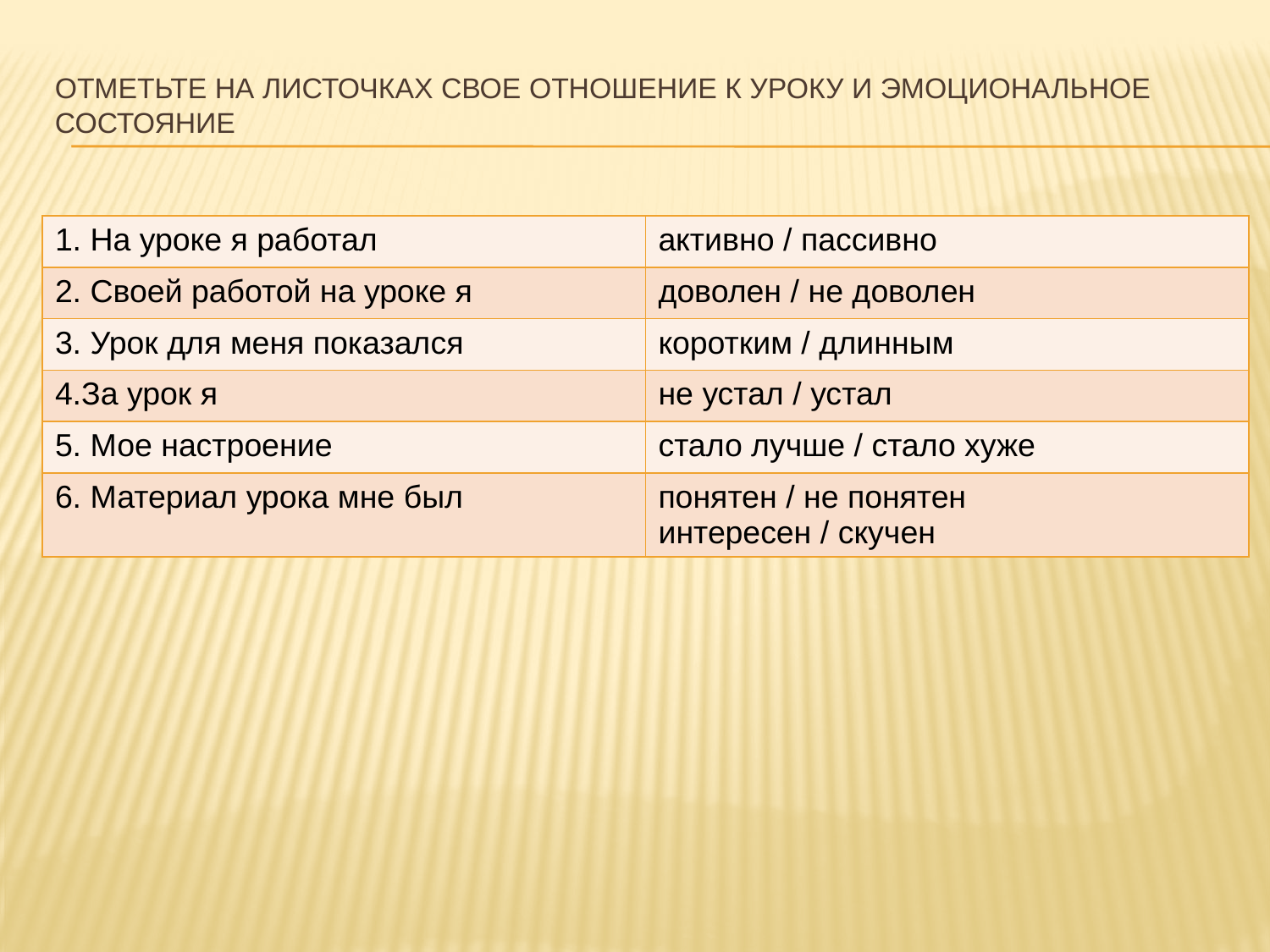

# Отметьте на листочках свое отношение к уроку и эмоциональное состояние
| 1. На уроке я работал | активно / пассивно |
| --- | --- |
| 2. Своей работой на уроке я | доволен / не доволен |
| 3. Урок для меня показался | коротким / длинным |
| 4.За урок я | не устал / устал |
| 5. Мое настроение | стало лучше / стало хуже |
| 6. Материал урока мне был | понятен / не понятен интересен / скучен |